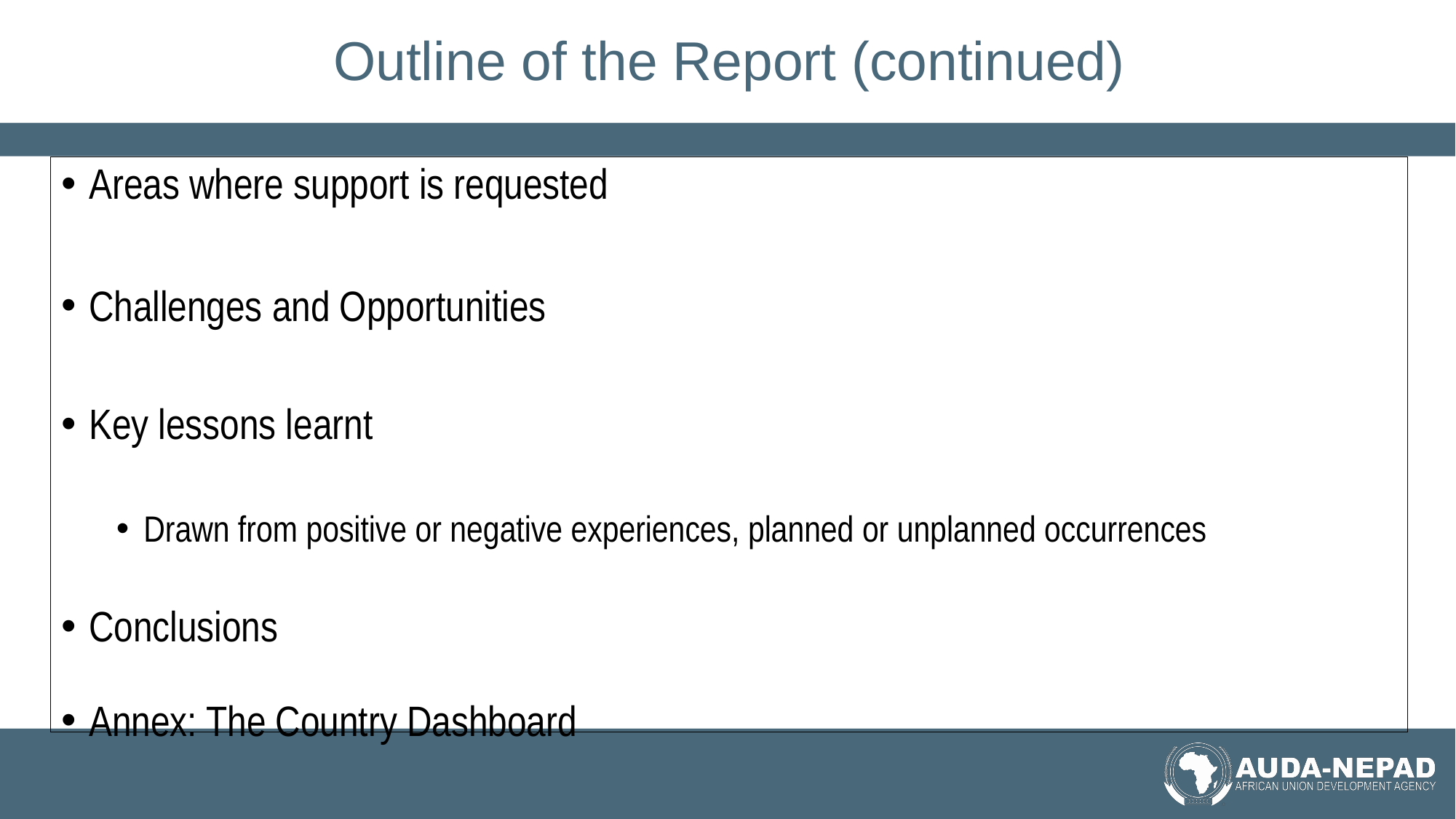

# Outline of the Report (continued)
Areas where support is requested

Challenges and Opportunities

Key lessons learnt

Drawn from positive or negative experiences, planned or unplanned occurrences

Conclusions

Annex: The Country Dashboard